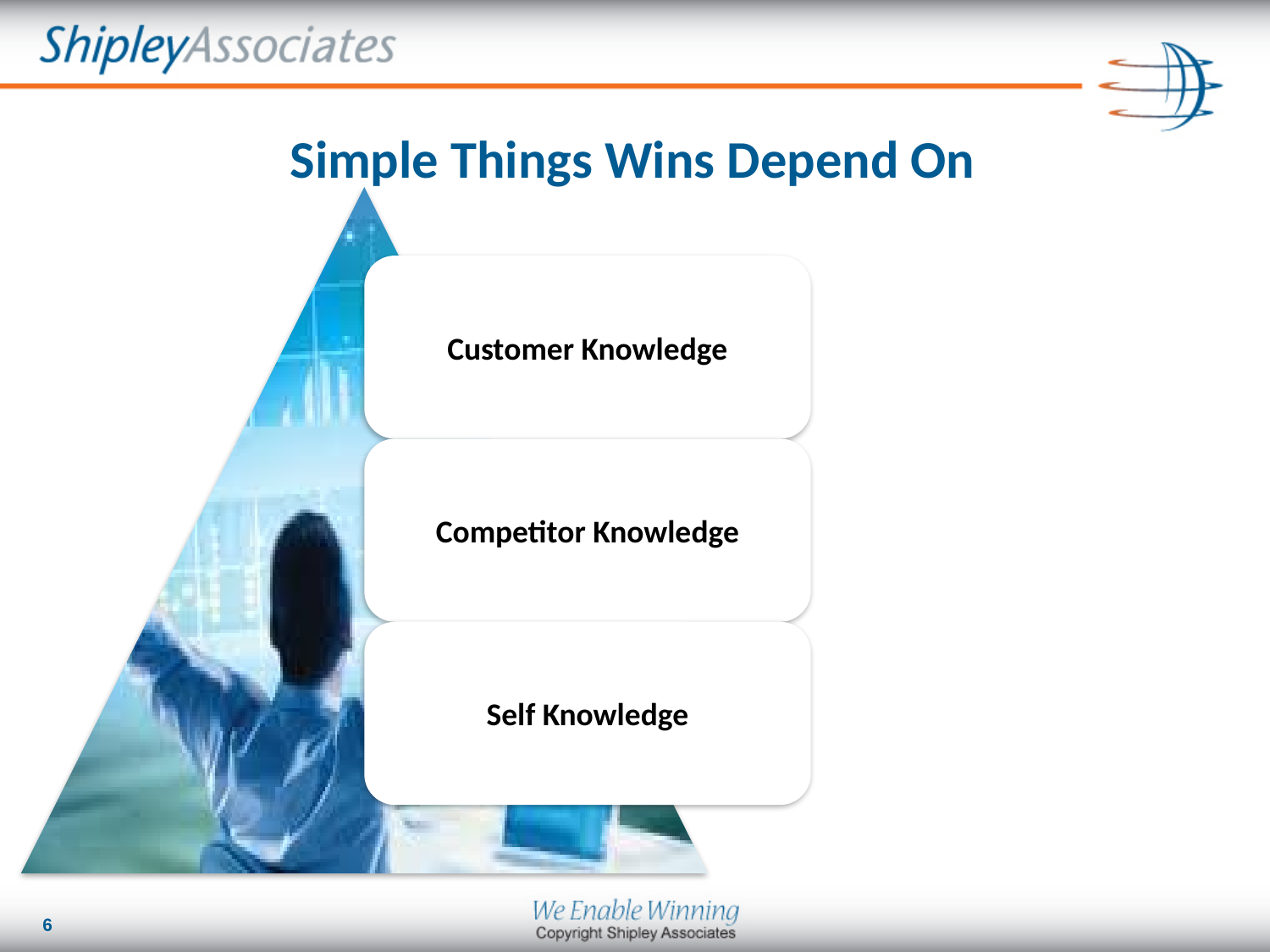

# Simple Things Wins Depend On
Customer Knowledge
Competitor Knowledge
Self Knowledge

6